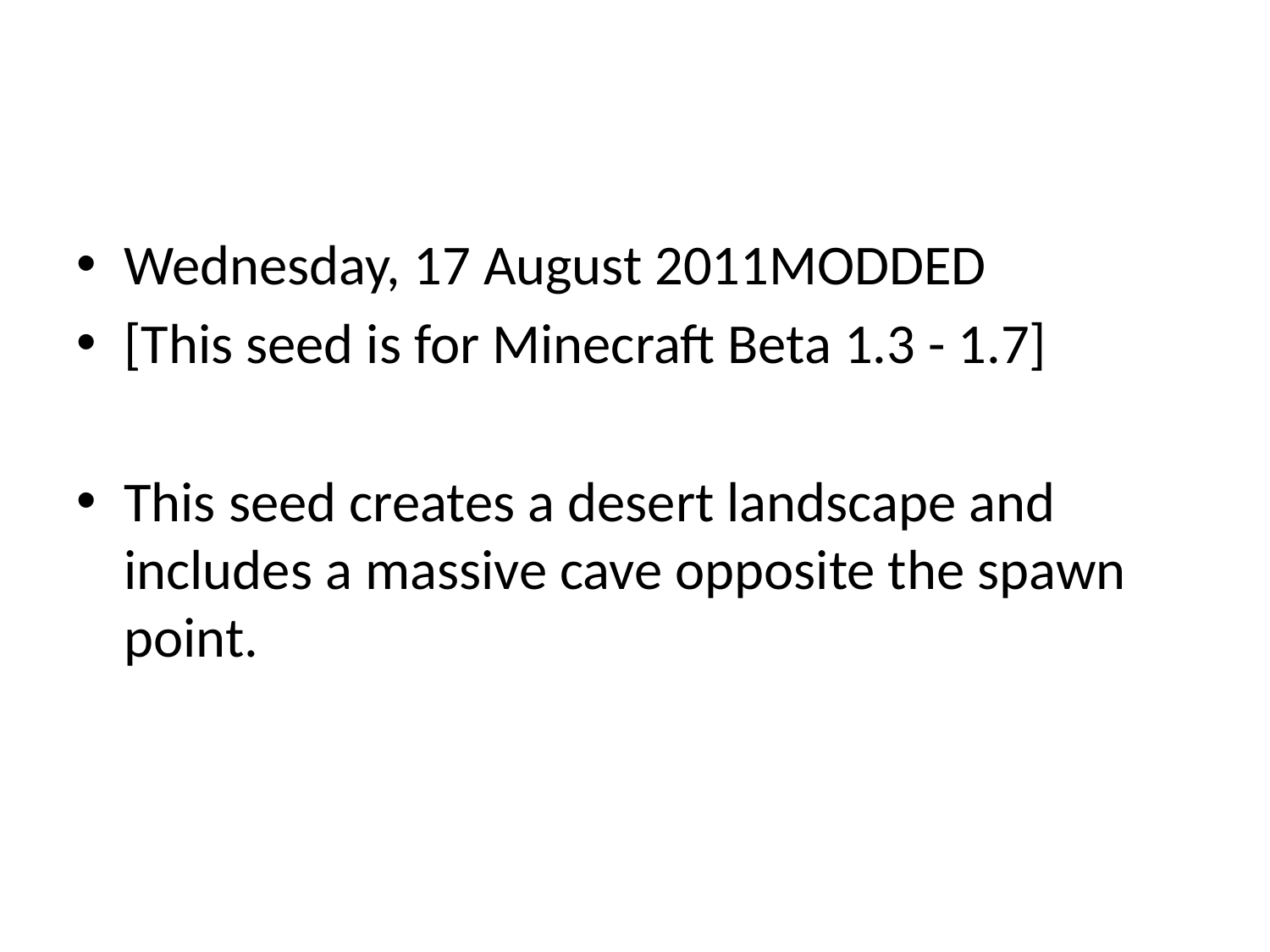

#
Wednesday, 17 August 2011MODDED
[This seed is for Minecraft Beta 1.3 - 1.7]

This seed creates a desert landscape and includes a massive cave opposite the spawn point.